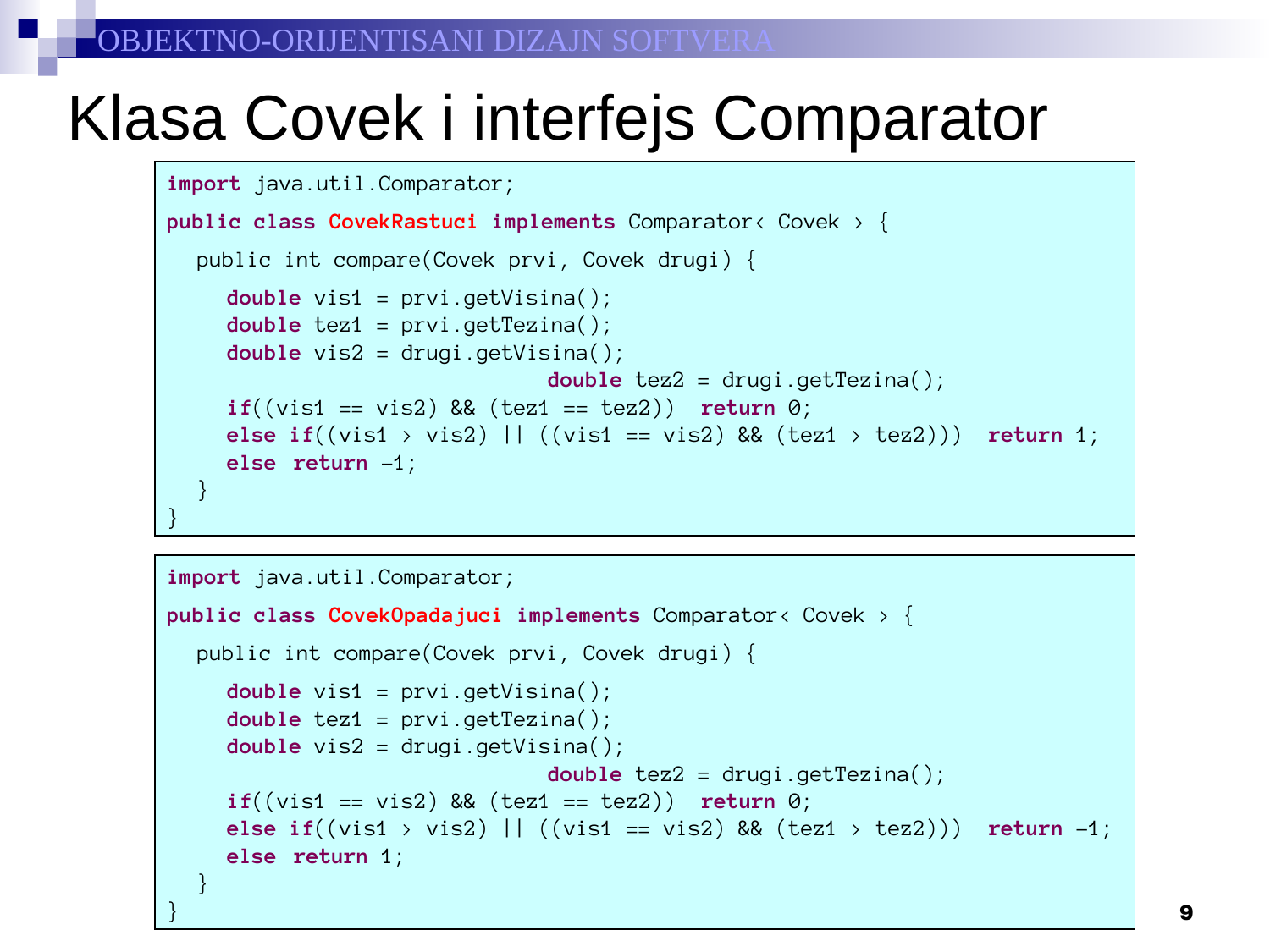

# Klasa Covek i interfejs Comparator
import java.util.Comparator;
public class CovekRastuci implements Comparator< Covek > {
	public int compare(Covek prvi, Covek drugi) {
		double vis1 = prvi.getVisina();
		double tez1 = prvi.getTezina();
		double vis2 = drugi.getVisina();                                                        		double tez2 = drugi.getTezina();
		if((vis1 == vis2) && (tez1 == tez2))  return 0;
		else if((vis1 > vis2) || ((vis1 == vis2) && (tez1 > tez2)))  return 1;
		else 	return -1;
	}
}
import java.util.Comparator;
public class CovekOpadajuci implements Comparator< Covek > {
	public int compare(Covek prvi, Covek drugi) {
		double vis1 = prvi.getVisina();
		double tez1 = prvi.getTezina();
		double vis2 = drugi.getVisina();                                                        		double tez2 = drugi.getTezina();
		if((vis1 == vis2) && (tez1 == tez2))  return 0;
		else if((vis1 > vis2) || ((vis1 == vis2) && (tez1 > tez2)))  return -1;
		else 	return 1;
	}
}
9